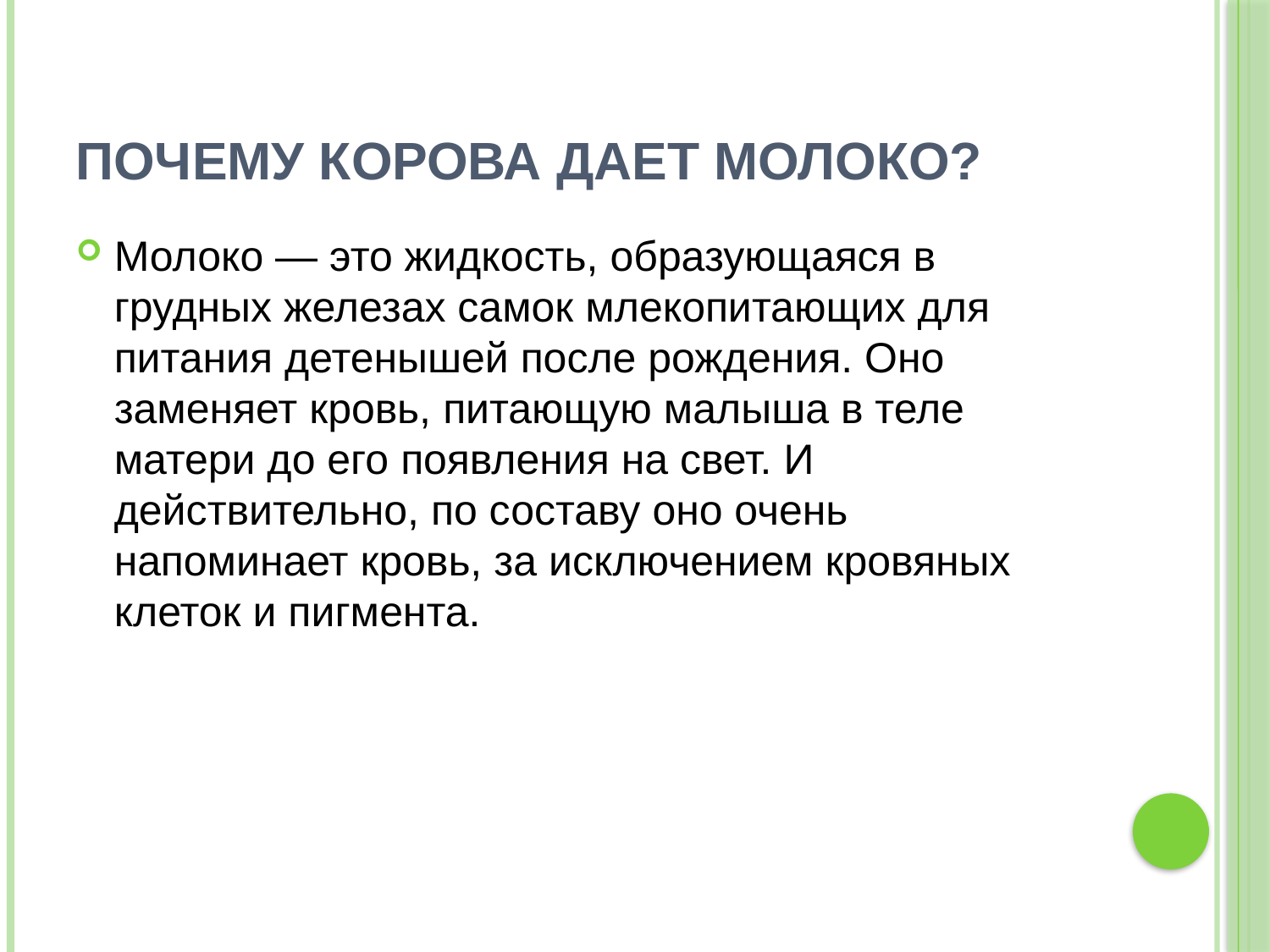

# Почему корова дает молоко?
Молоко — это жидкость, образующаяся в грудных железах самок млекопитающих для питания детенышей после рождения. Оно заменяет кровь, питающую малыша в теле матери до его появления на свет. И действительно, по составу оно очень напоминает кровь, за исключением кровяных клеток и пигмента.